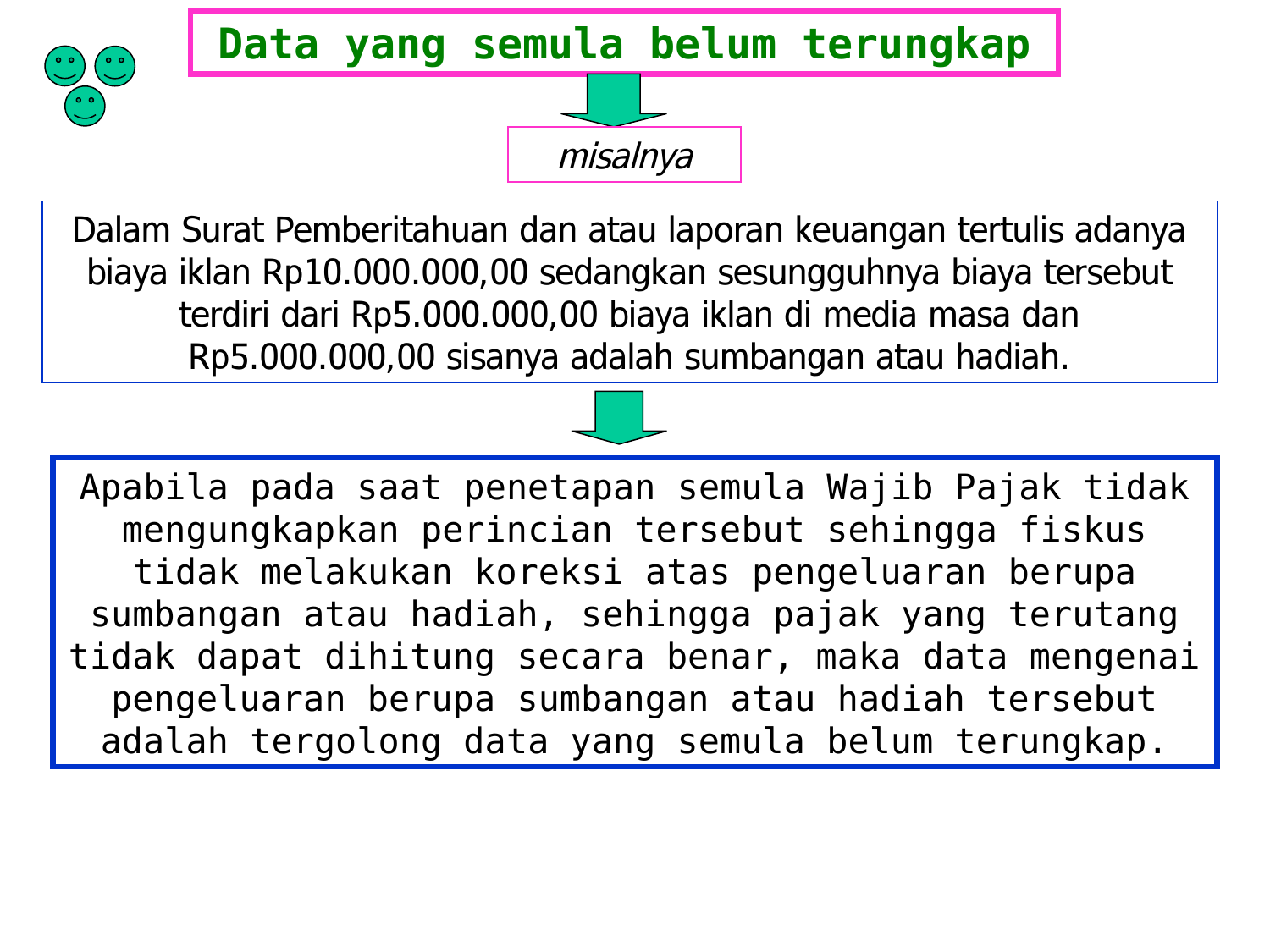

# Data yang semula belum terungkap

misalnya
Dalam Surat Pemberitahuan dan atau laporan keuangan tertulis adanya biaya iklan Rp10.000.000,00 sedangkan sesungguhnya biaya tersebut terdiri dari Rp5.000.000,00 biaya iklan di media masa dan Rp5.000.000,00 sisanya adalah sumbangan atau hadiah.

Apabila pada saat penetapan semula Wajib Pajak tidak mengungkapkan perincian tersebut sehingga fiskus tidak melakukan koreksi atas pengeluaran berupa sumbangan atau hadiah, sehingga pajak yang terutang tidak dapat dihitung secara benar, maka data mengenai pengeluaran berupa sumbangan atau hadiah tersebut adalah tergolong data yang semula belum terungkap.